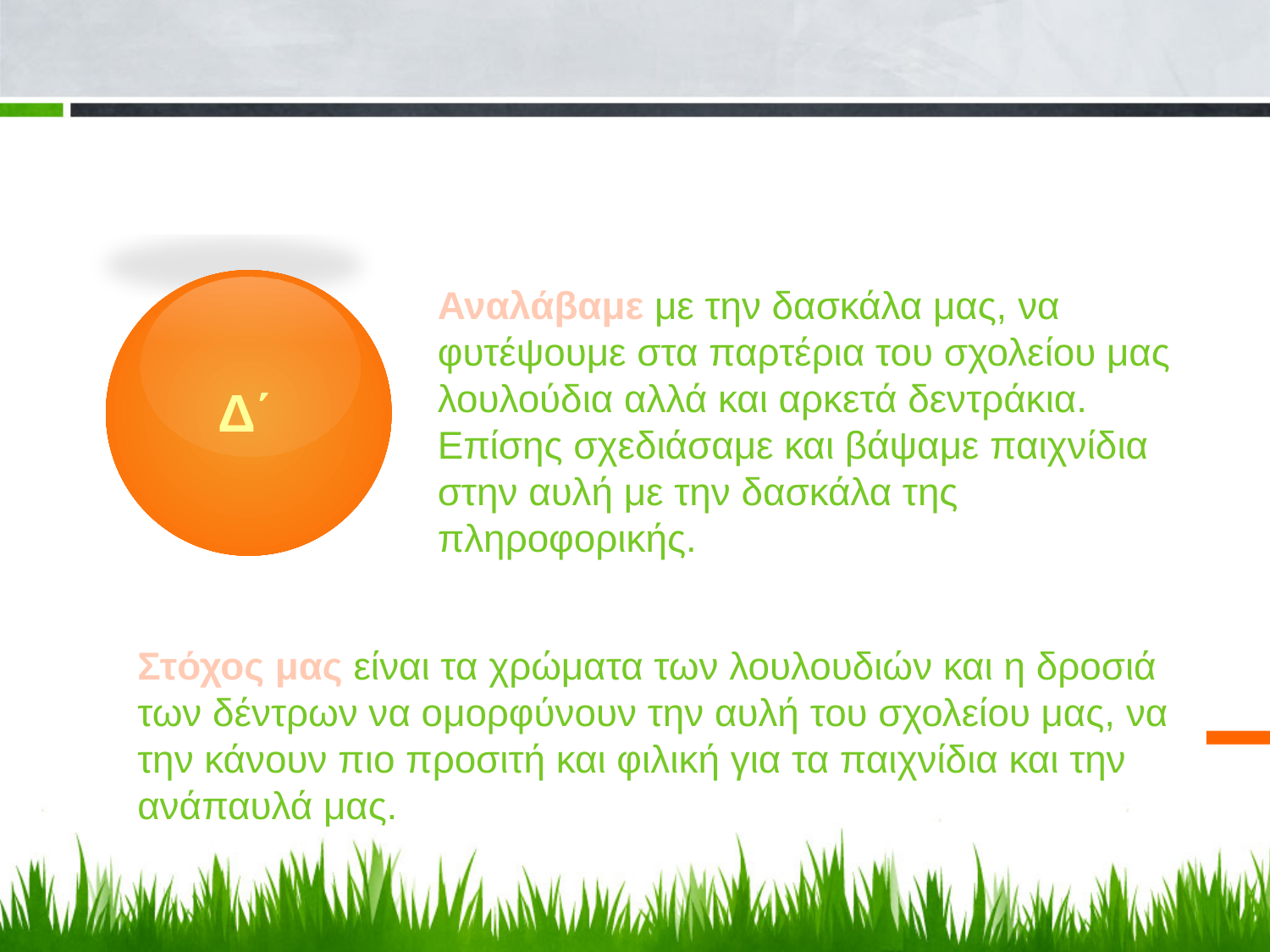

Αναλάβαμε με την δασκάλα μας, να φυτέψουμε στα παρτέρια του σχολείου μας λουλούδια αλλά και αρκετά δεντράκια. Επίσης σχεδιάσαμε και βάψαμε παιχνίδια στην αυλή με την δασκάλα της πληροφορικής.
# Δ΄
Στόχος μας είναι τα χρώματα των λουλουδιών και η δροσιά των δέντρων να ομορφύνουν την αυλή του σχολείου μας, να την κάνουν πιο προσιτή και φιλική για τα παιχνίδια και την ανάπαυλά μας.